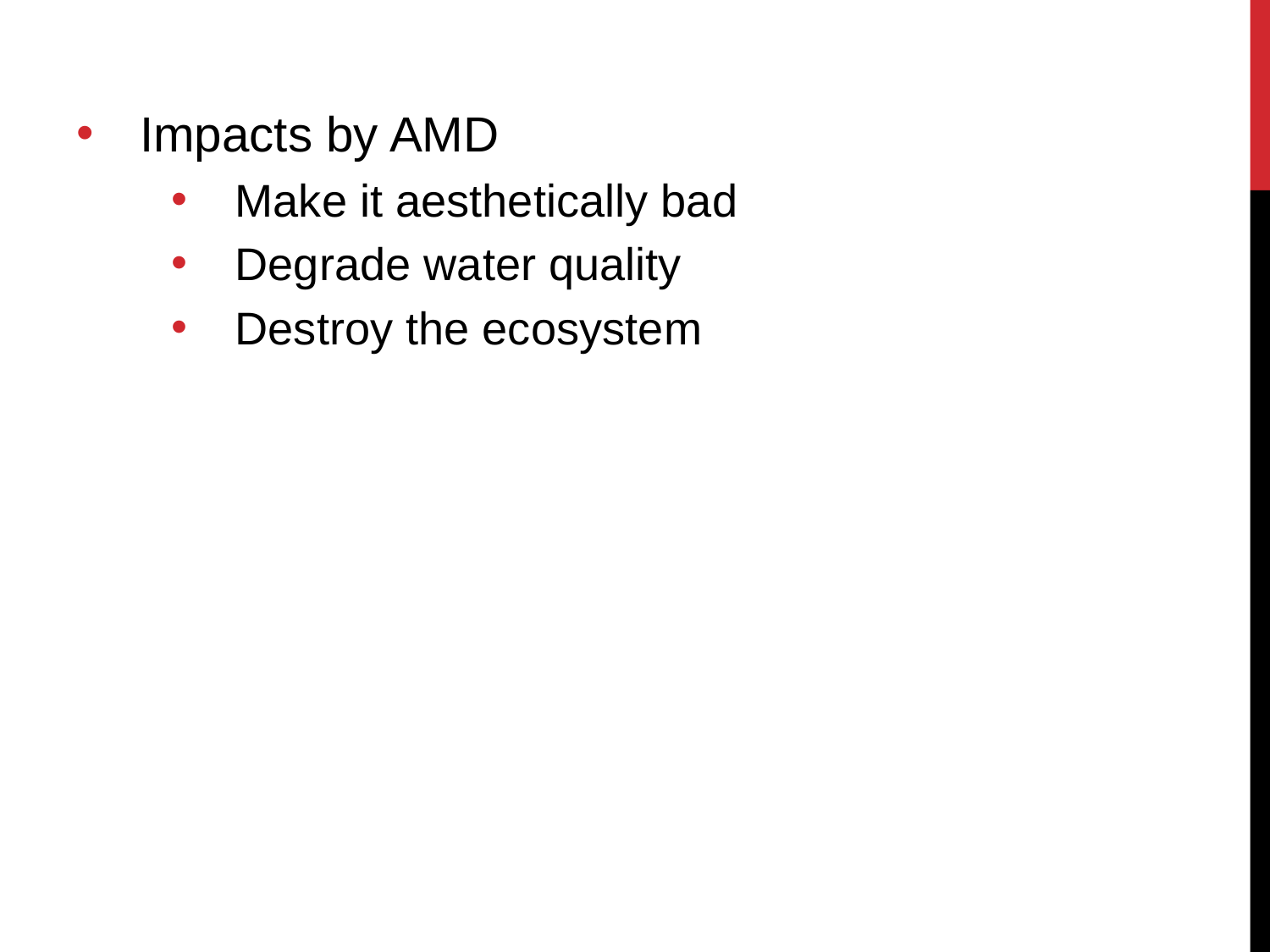

Impacts by AMD
Make it aesthetically bad
Degrade water quality
Destroy the ecosystem